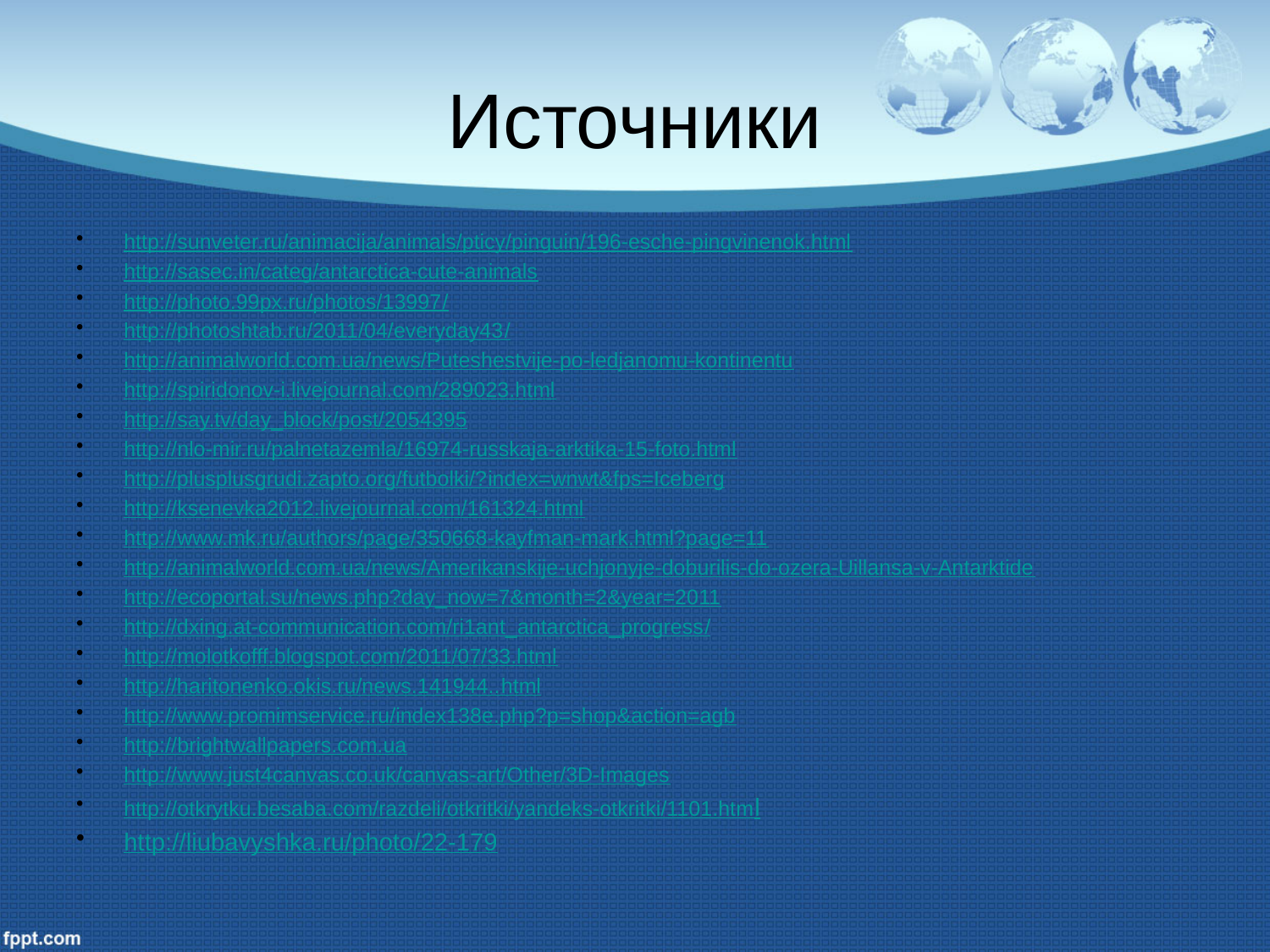

# Источники
http://sunveter.ru/animacija/animals/pticy/pinguin/196-esche-pingvinenok.html
http://sasec.in/categ/antarctica-cute-animals
http://photo.99px.ru/photos/13997/
http://photoshtab.ru/2011/04/everyday43/
http://animalworld.com.ua/news/Puteshestvije-po-ledjanomu-kontinentu
http://spiridonov-i.livejournal.com/289023.html
http://say.tv/day_block/post/2054395
http://nlo-mir.ru/palnetazemla/16974-russkaja-arktika-15-foto.html
http://plusplusgrudi.zapto.org/futbolki/?index=wnwt&fps=Iceberg
http://ksenevka2012.livejournal.com/161324.html
http://www.mk.ru/authors/page/350668-kayfman-mark.html?page=11
http://animalworld.com.ua/news/Amerikanskije-uchjonyje-doburilis-do-ozera-Uillansa-v-Antarktide
http://ecoportal.su/news.php?day_now=7&month=2&year=2011
http://dxing.at-communication.com/ri1ant_antarctica_progress/
http://molotkofff.blogspot.com/2011/07/33.html
http://haritonenko.okis.ru/news.141944..html
http://www.promimservice.ru/index138e.php?p=shop&action=agb
http://brightwallpapers.com.ua
http://www.just4canvas.co.uk/canvas-art/Other/3D-Images
http://otkrytku.besaba.com/razdeli/otkritki/yandeks-otkritki/1101.html
http://liubavyshka.ru/photo/22-179